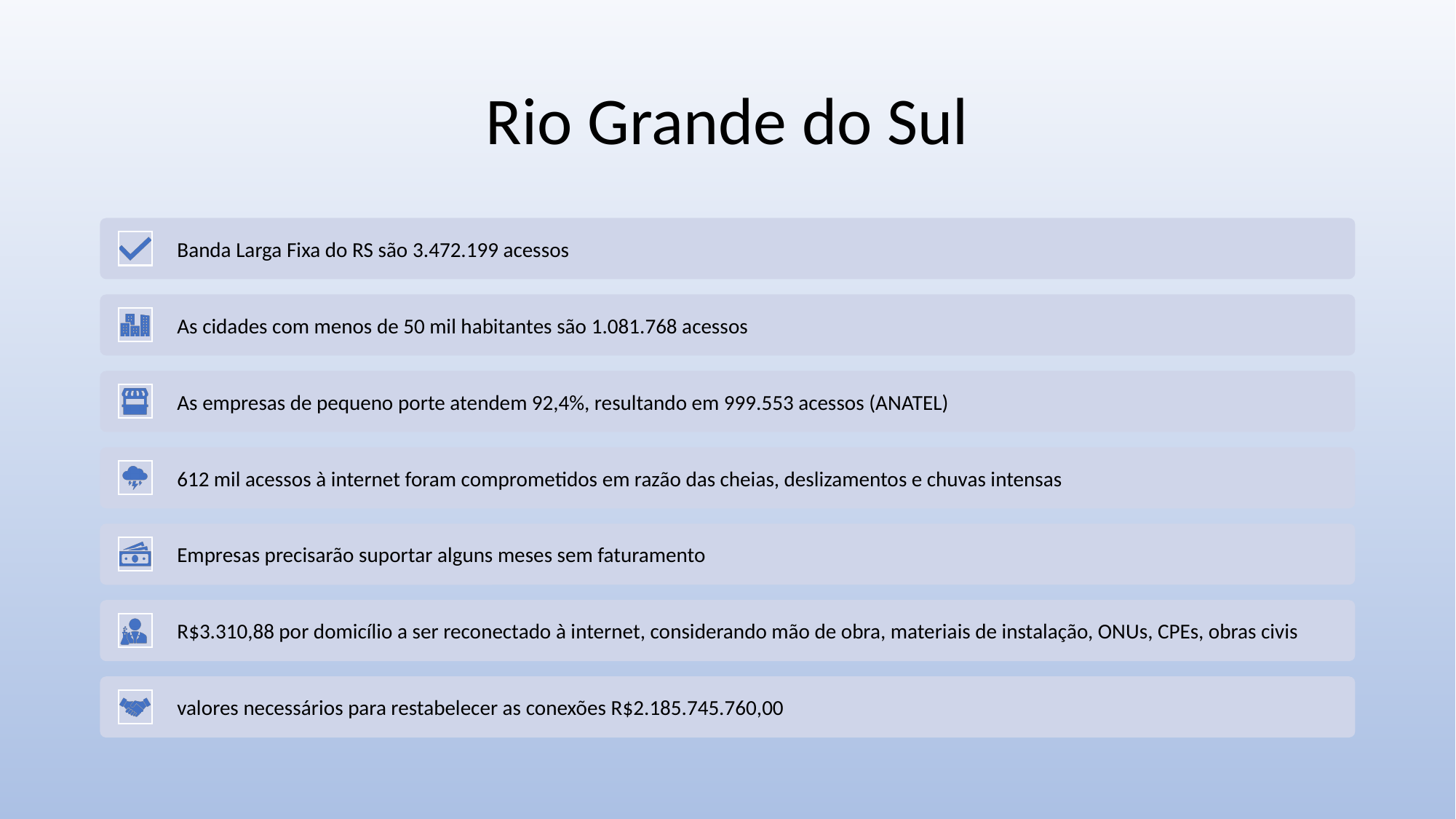

# Rio Grande do Sul
Banda Larga Fixa do RS são 3.472.199 acessos
As cidades com menos de 50 mil habitantes são 1.081.768 acessos
As empresas de pequeno porte atendem 92,4%, resultando em 999.553 acessos (ANATEL)
612 mil acessos à internet foram comprometidos em razão das cheias, deslizamentos e chuvas intensas
Empresas precisarão suportar alguns meses sem faturamento
R$3.310,88 por domicílio a ser reconectado à internet, considerando mão de obra, materiais de instalação, ONUs, CPEs, obras civis
valores necessários para restabelecer as conexões R$2.185.745.760,00